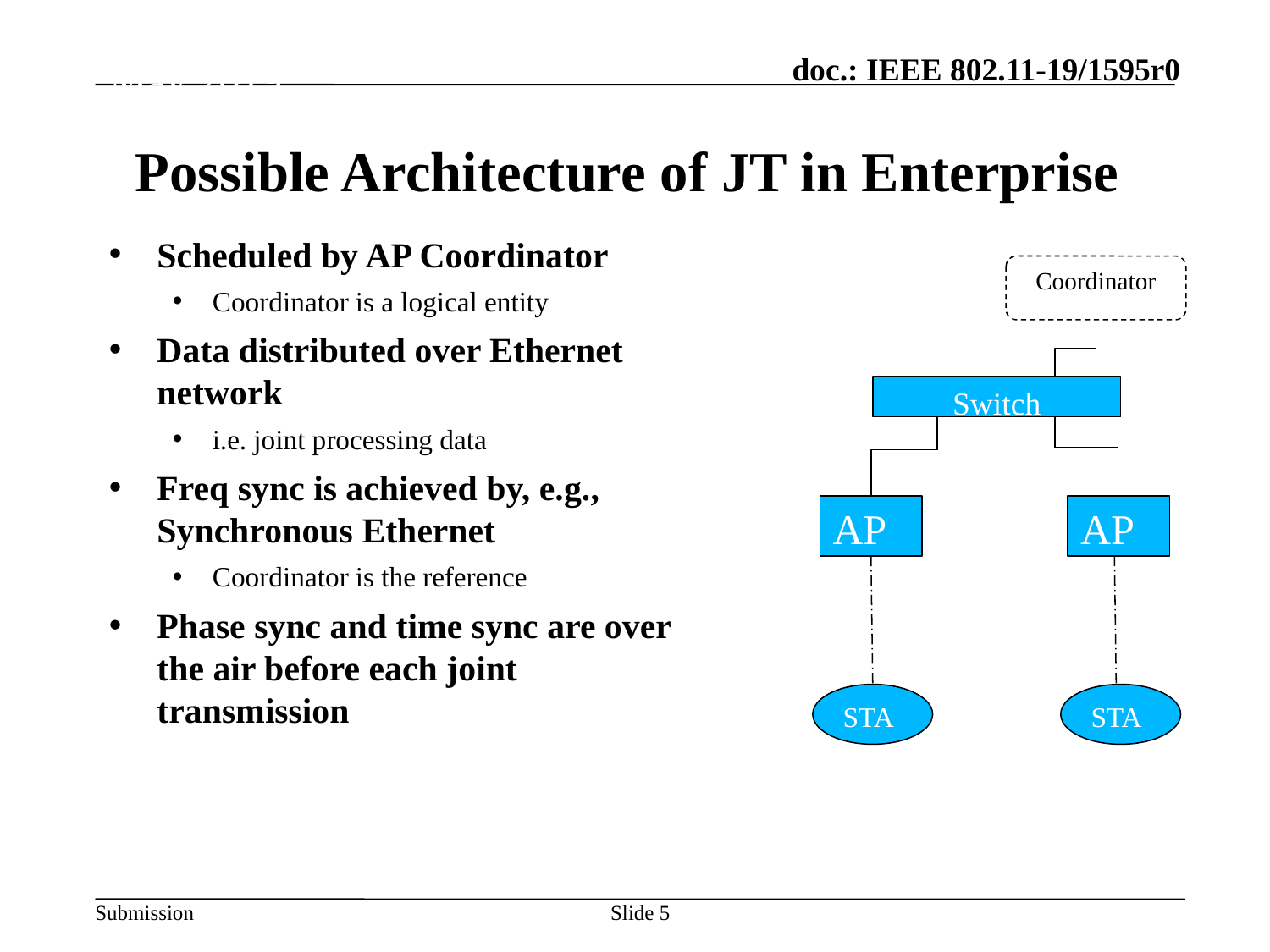

May 2019
# Possible Architecture of JT in Enterprise
Scheduled by AP Coordinator
Coordinator is a logical entity
Data distributed over Ethernet network
i.e. joint processing data
Freq sync is achieved by, e.g., Synchronous Ethernet
Coordinator is the reference
Phase sync and time sync are over the air before each joint transmission

Coordinator
Switch
AP
AP
STA
STA
Slide 5